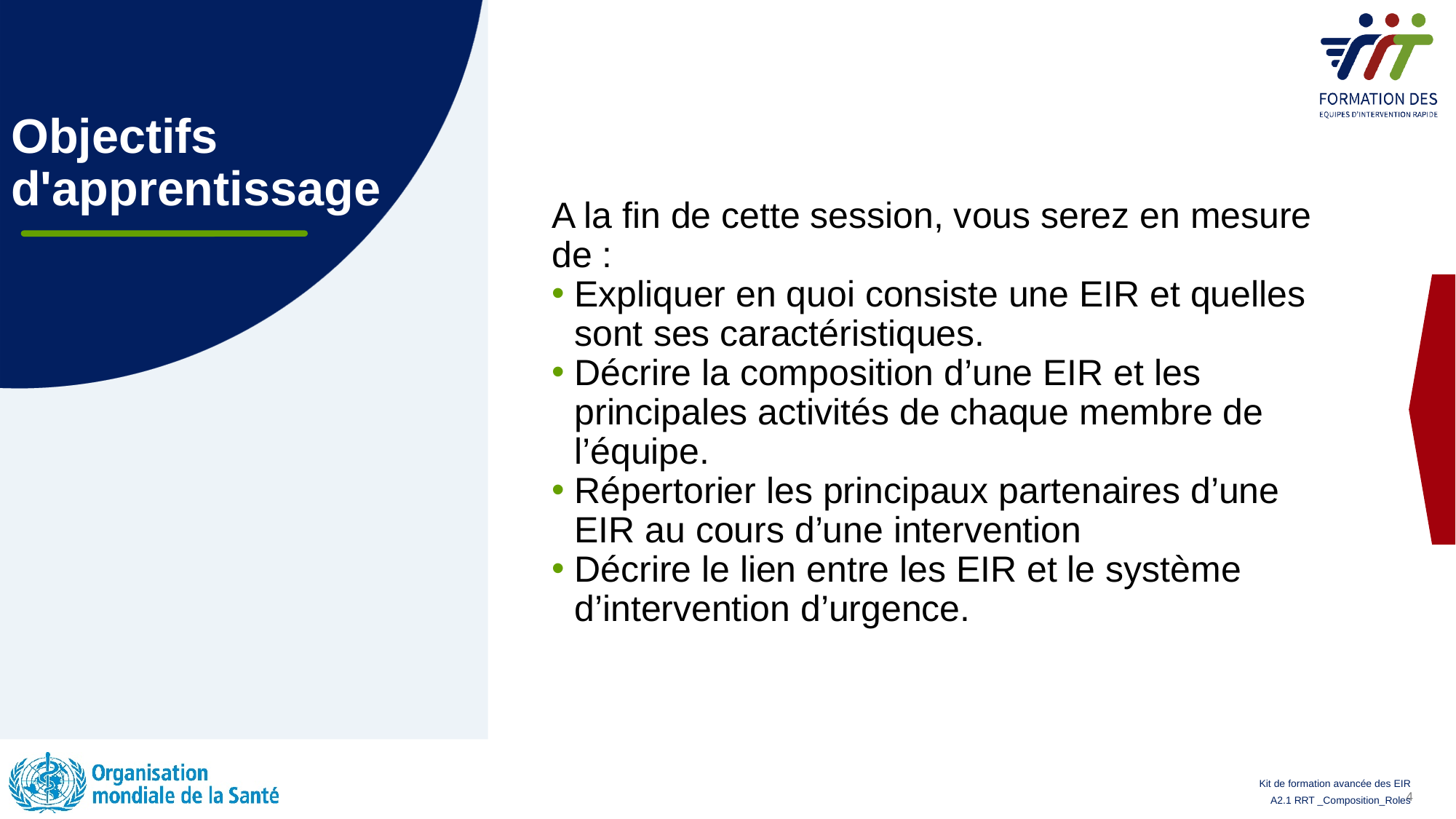

# Objectifs d'apprentissage

A la fin de cette session, vous serez en mesure de :
Expliquer en quoi consiste une EIR et quelles sont ses caractéristiques.
Décrire la composition d’une EIR et les principales activités de chaque membre de l’équipe.
Répertorier les principaux partenaires d’une EIR au cours d’une intervention
Décrire le lien entre les EIR et le système d’intervention d’urgence.